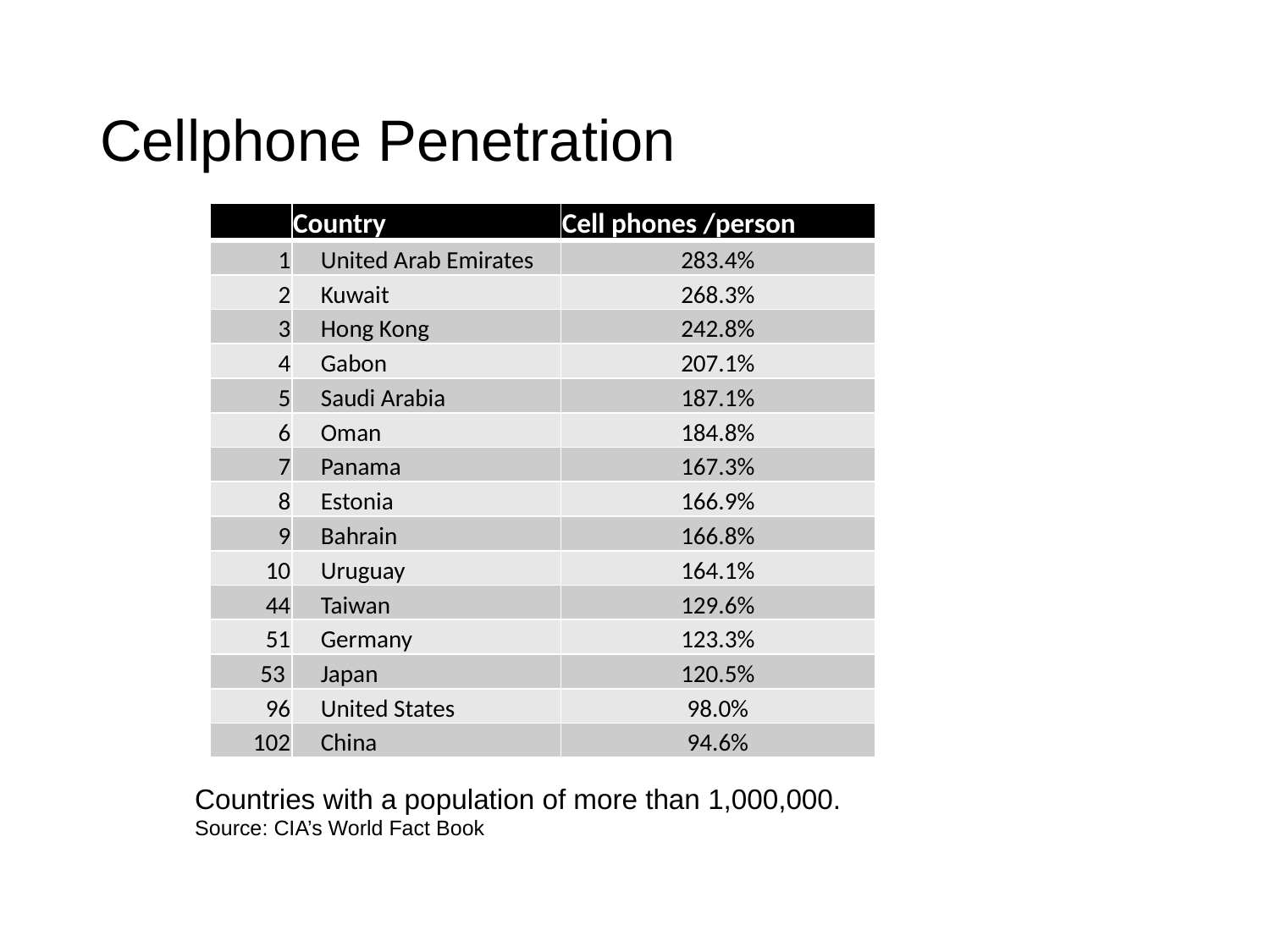

# Cellphone Penetration
|  | Country | Cell phones /person |
| --- | --- | --- |
| 1 | United Arab Emirates | 283.4% |
| 2 | Kuwait | 268.3% |
| 3 | Hong Kong | 242.8% |
| 4 | Gabon | 207.1% |
| 5 | Saudi Arabia | 187.1% |
| 6 | Oman | 184.8% |
| 7 | Panama | 167.3% |
| 8 | Estonia | 166.9% |
| 9 | Bahrain | 166.8% |
| 10 | Uruguay | 164.1% |
| 44 | Taiwan | 129.6% |
| 51 | Germany | 123.3% |
| 53 | Japan | 120.5% |
| 96 | United States | 98.0% |
| 102 | China | 94.6% |
Countries with a population of more than 1,000,000.
Source: CIA’s World Fact Book